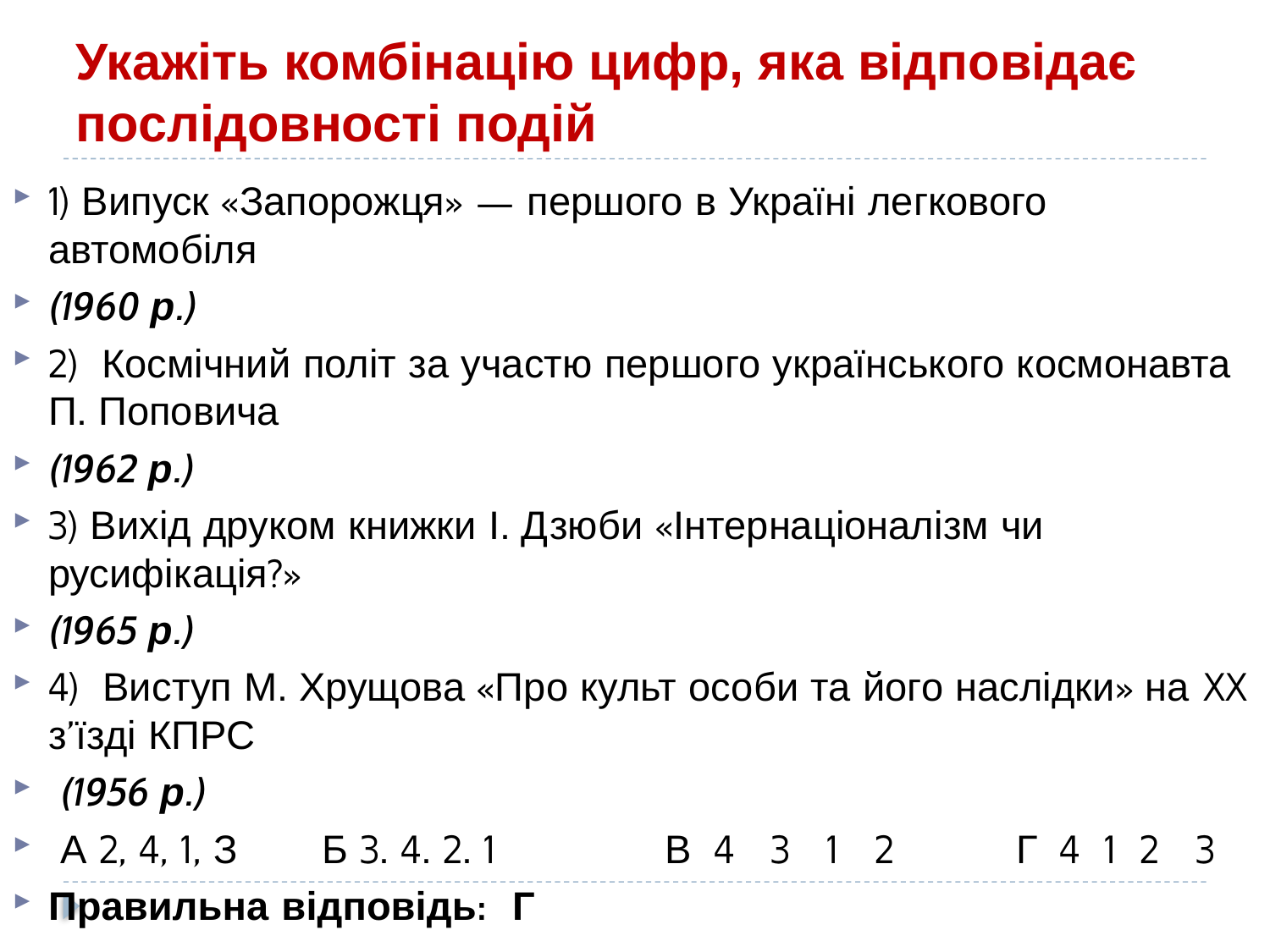

# Укажіть комбінацію цифр, яка відповідає послідовності подій
1) Випуск «Запорожця» — першого в Україні легкового автомобіля
(1960 р.)
2)  Космічний політ за участю першого українського космонавта  П. Поповича
(1962 р.)
3) Вихід друком книжки І. Дзюби «Інтернаціоналізм чи русифікація?»
(1965 р.)
4)  Виступ М. Хрущова «Про культ особи та його наслідки» на XX з’їзді КПРС
 (1956 р.)
 А 2, 4, 1, З       Б 3. 4. 2. 1              В  4   3   1   2          Г  4  1  2   3
Правильна відповідь:  Г